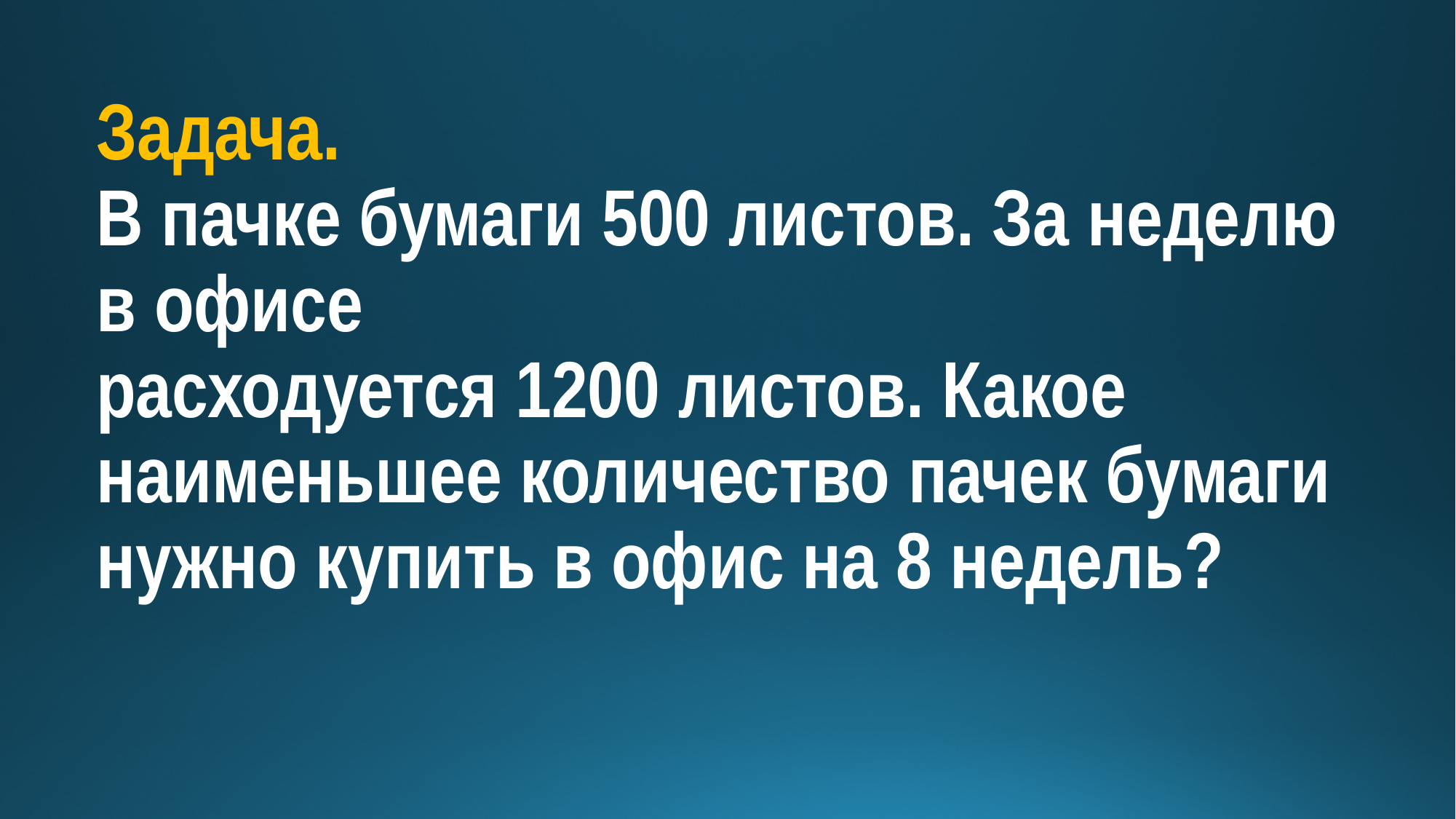

Задача.
В пачке бумаги 500 листов. За неделю в офисе 
расходуется 1200 листов. Какое наименьшее количество пачек бумаги
нужно купить в офис на 8 недель?